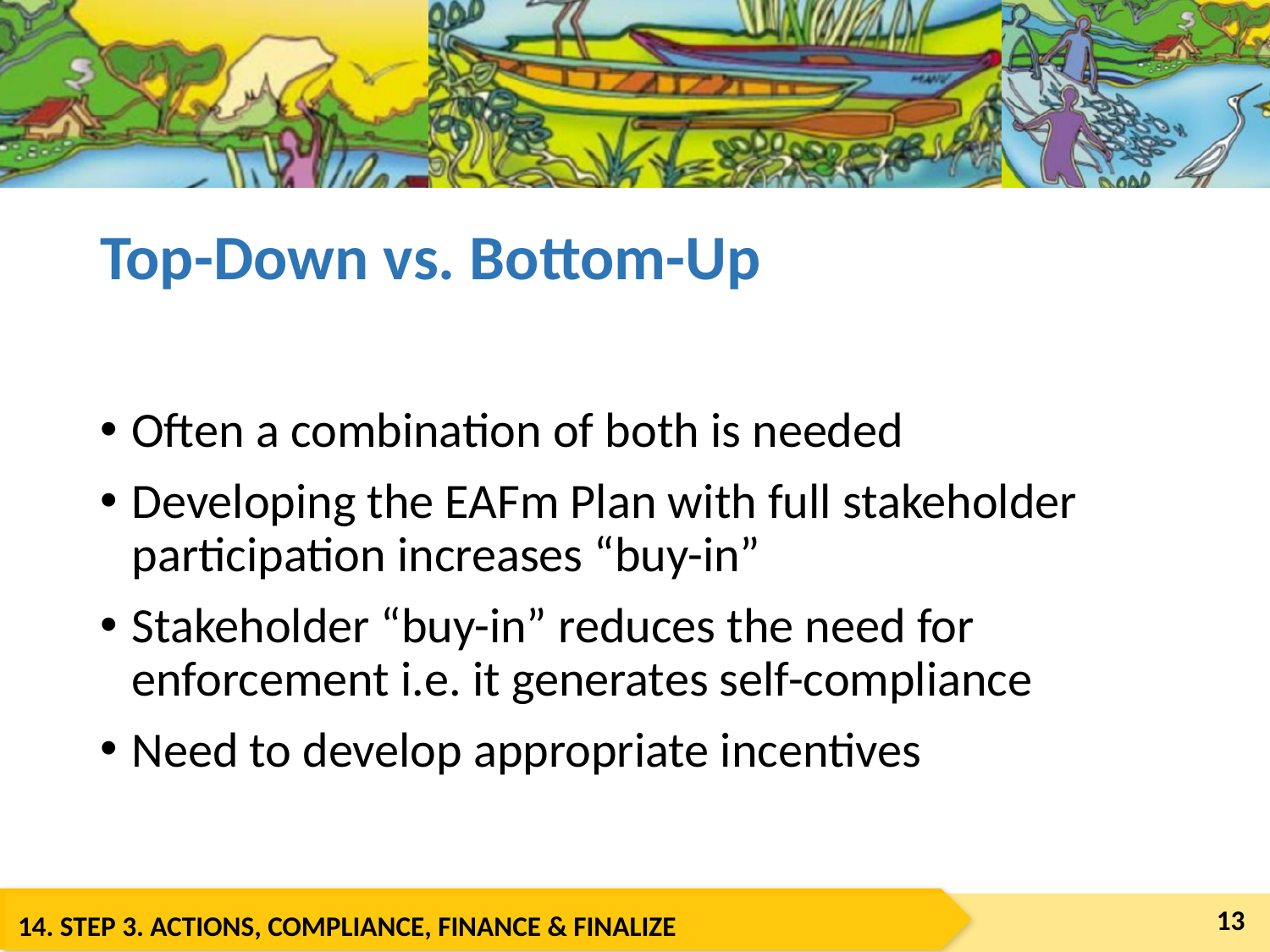

# Top-Down vs. Bottom-Up
Often a combination of both is needed
Developing the EAFm Plan with full stakeholder participation increases “buy-in”
Stakeholder “buy-in” reduces the need for enforcement i.e. it generates self-compliance
Need to develop appropriate incentives
13